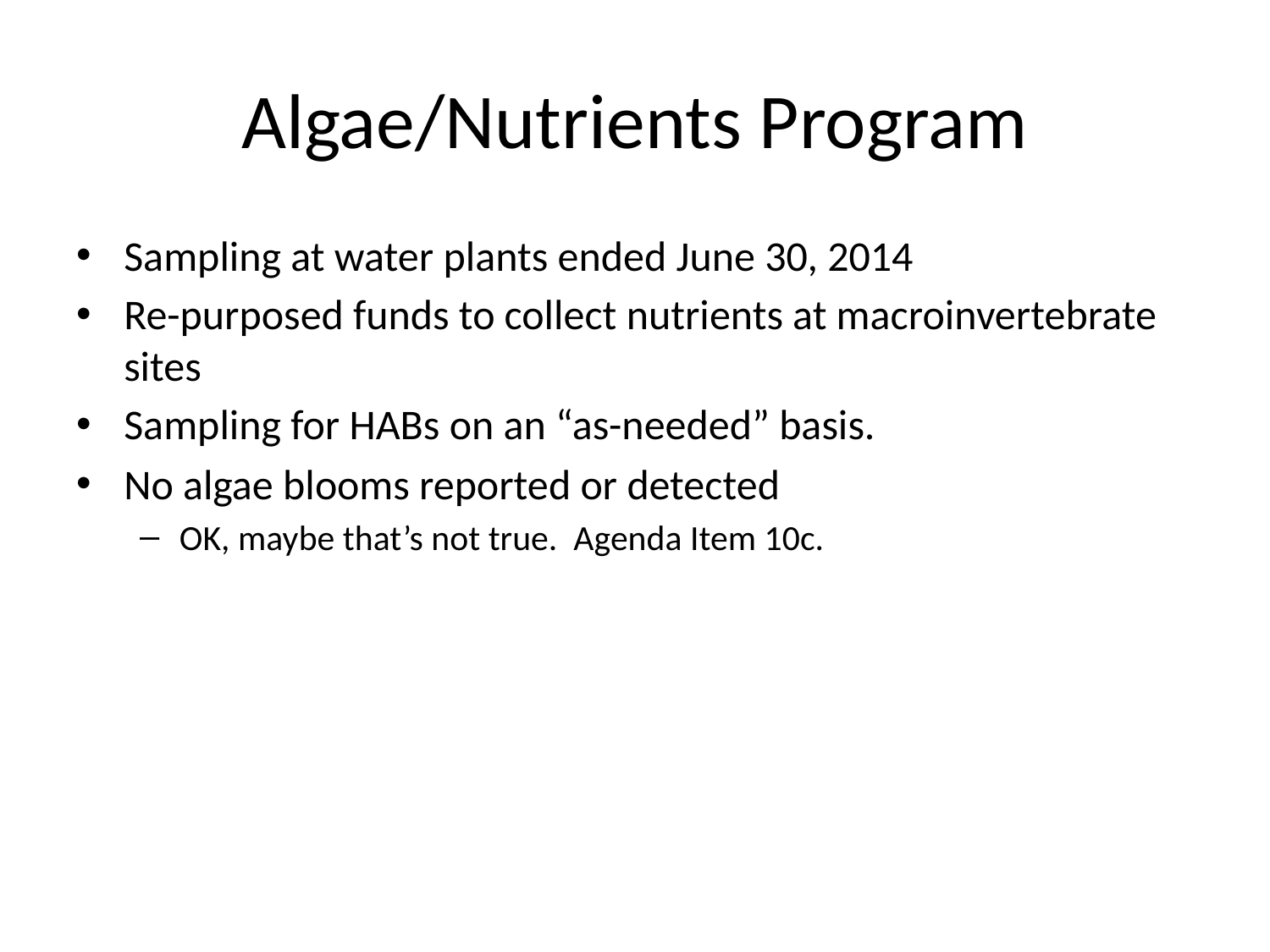

# Algae/Nutrients Program
Sampling at water plants ended June 30, 2014
Re-purposed funds to collect nutrients at macroinvertebrate sites
Sampling for HABs on an “as-needed” basis.
No algae blooms reported or detected
OK, maybe that’s not true.  Agenda Item 10c.